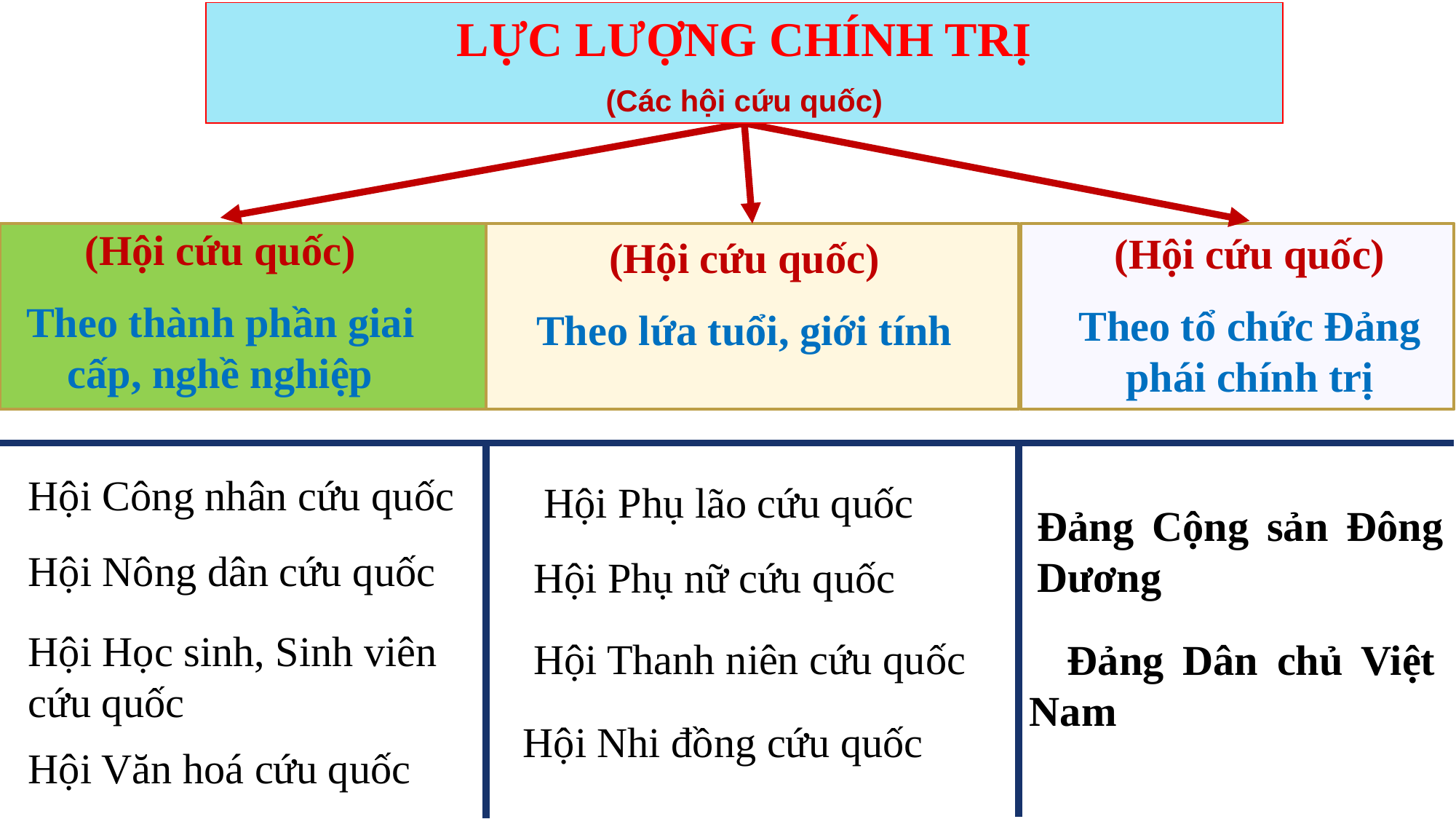

LỰC LƯỢNG CHÍNH TRỊ
(Các hội cứu quốc)
(Hội cứu quốc)
Theo thành phần giai cấp, nghề nghiệp

(Hội cứu quốc)
Theo tổ chức Đảng phái chính trị

(Hội cứu quốc)
Theo lứa tuổi, giới tính
Hội Công nhân cứu quốc
Hội Nông dân cứu quốc
Hội Học sinh, Sinh viên cứu quốc
Hội Văn hoá cứu quốc
  Hội Phụ lão cứu quốc
 Hội Phụ nữ cứu quốc
 Hội Thanh niên cứu quốc
Hội Nhi đồng cứu quốc
Đảng Cộng sản Đông Dương
  Đảng Dân chủ Việt Nam